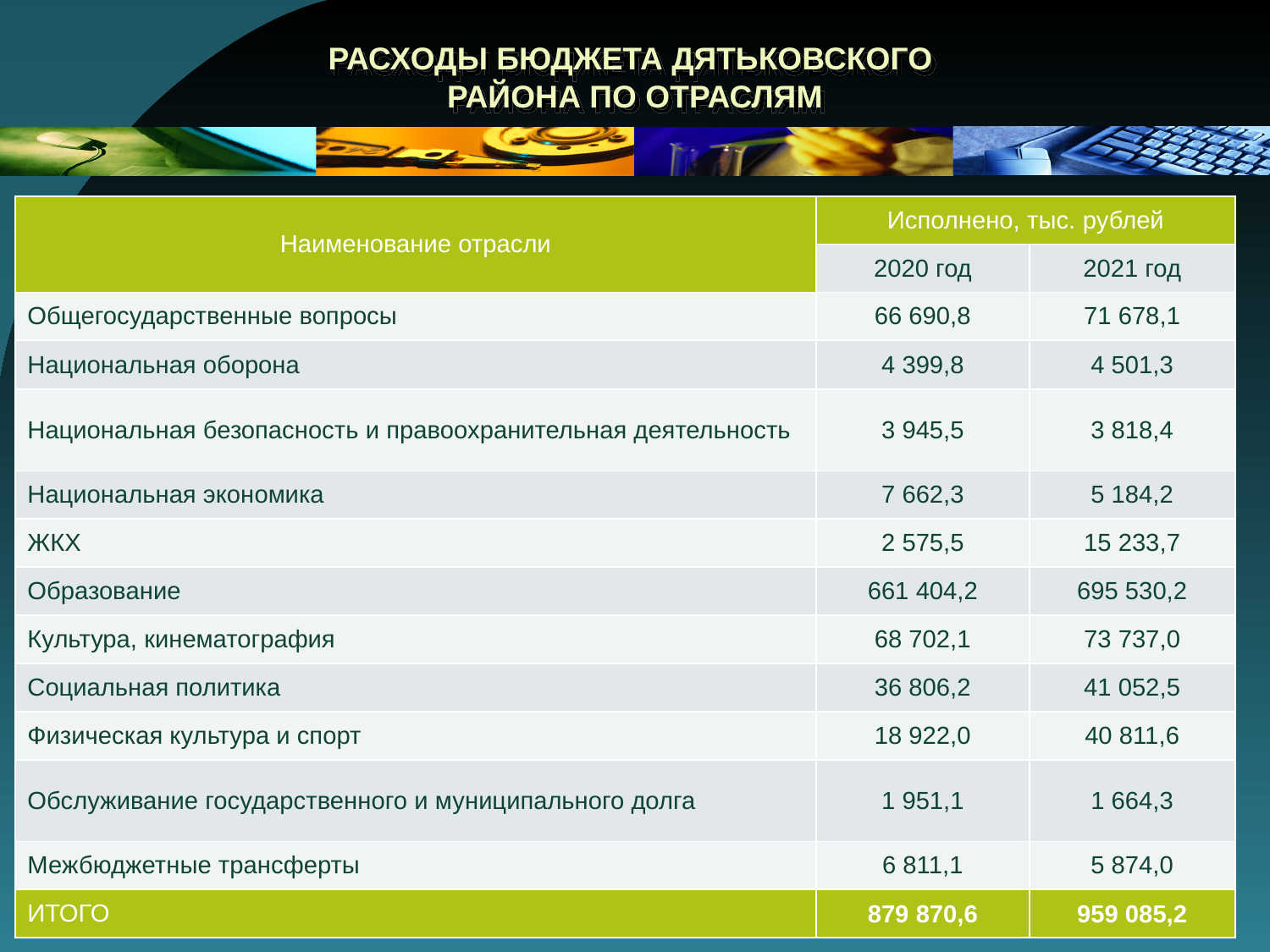

# РАСХОДЫ БЮДЖЕТА ДЯТЬКОВСКОГО РАЙОНА ПО ОТРАСЛЯМ
| Наименование отрасли | Исполнено, тыс. рублей |  |
| --- | --- | --- |
|  | 2020 год | 2021 год |
| Общегосударственные вопросы | 66 690,8 | 71 678,1 |
| Национальная оборона | 4 399,8 | 4 501,3 |
| Национальная безопасность и правоохранительная деятельность | 3 945,5 | 3 818,4 |
| Национальная экономика | 7 662,3 | 5 184,2 |
| ЖКХ | 2 575,5 | 15 233,7 |
| Образование | 661 404,2 | 695 530,2 |
| Культура, кинематография | 68 702,1 | 73 737,0 |
| Социальная политика | 36 806,2 | 41 052,5 |
| Физическая культура и спорт | 18 922,0 | 40 811,6 |
| Обслуживание государственного и муниципального долга | 1 951,1 | 1 664,3 |
| Межбюджетные трансферты | 6 811,1 | 5 874,0 |
| ИТОГО | 879 870,6 | 959 085,2 |